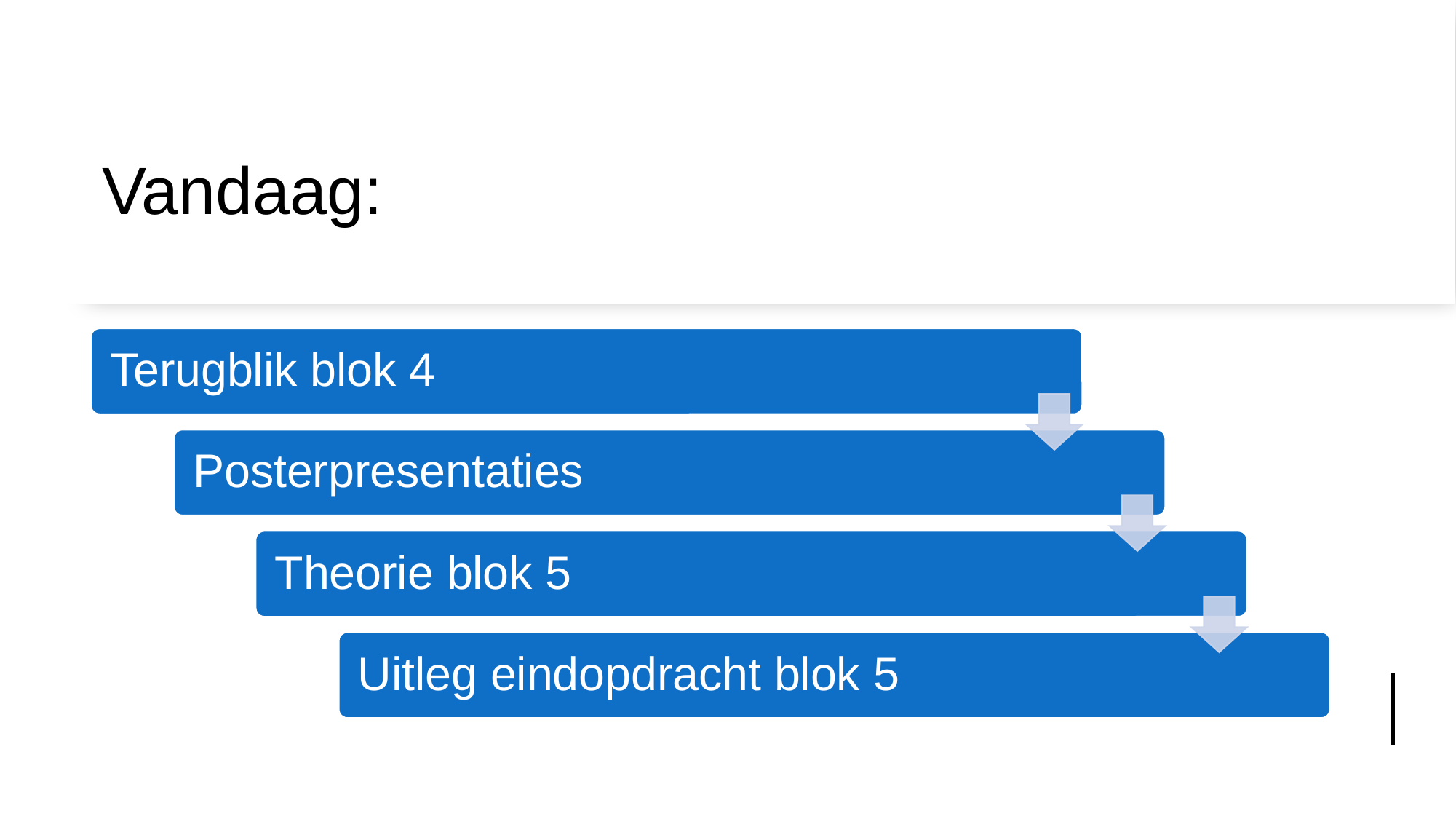

# Vandaag:
Terugblik blok 4
Posterpresentaties
Theorie blok 5
Uitleg eindopdracht blok 5